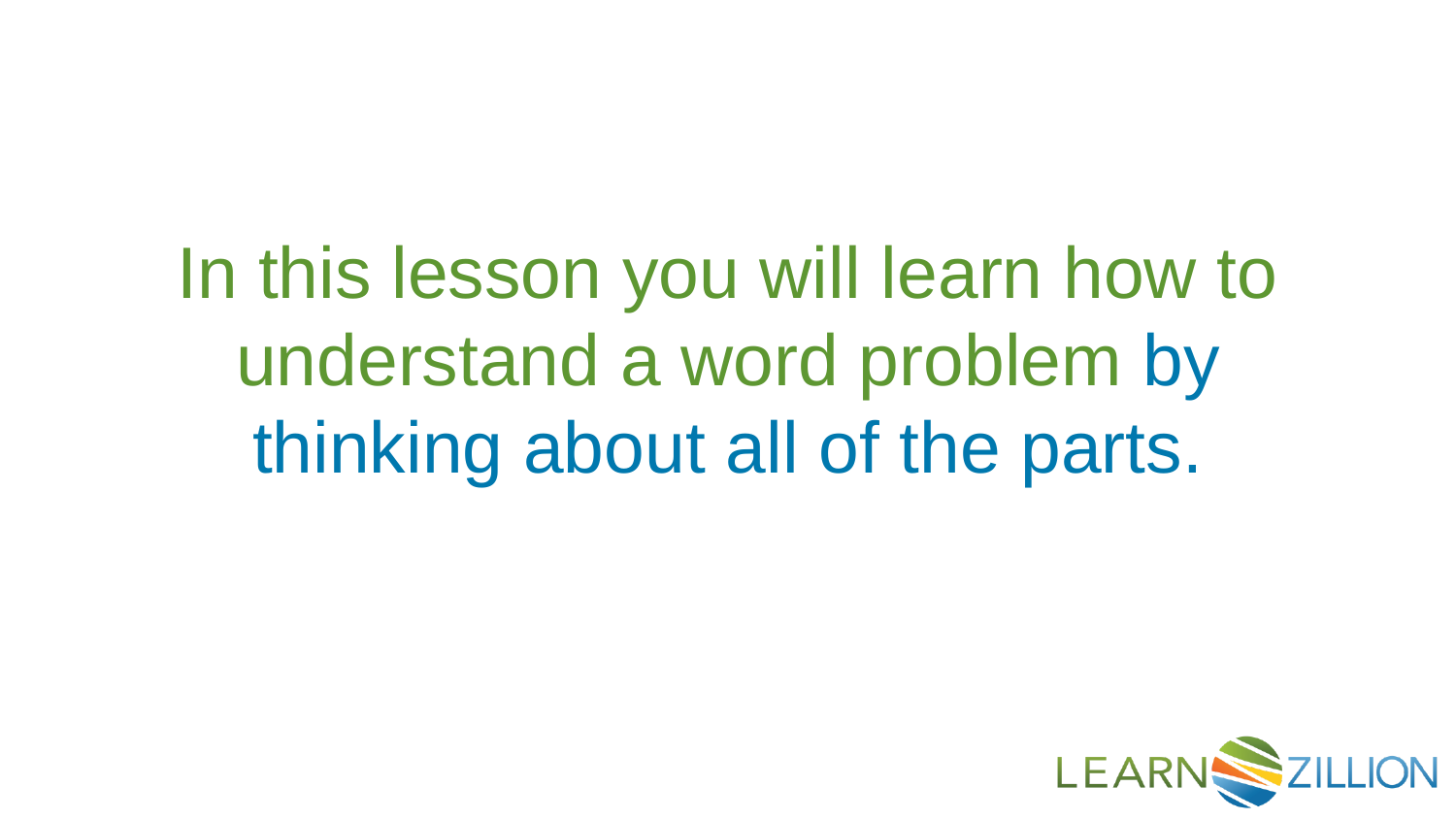

In this lesson you will learn how to understand a word problem by thinking about all of the parts.